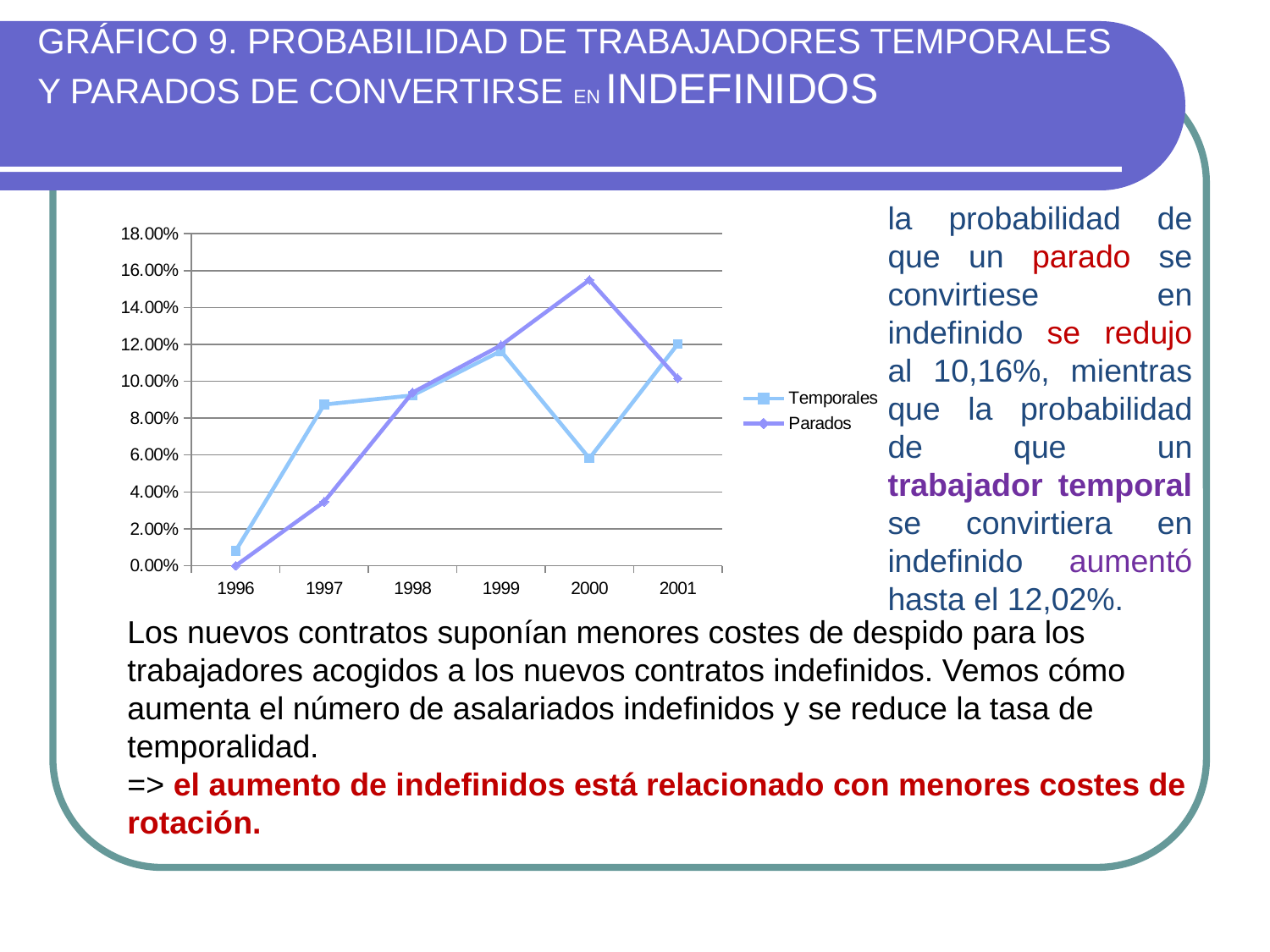

# GRÁFICO 9. PROBABILIDAD DE TRABAJADORES TEMPORALES Y PARADOS DE CONVERTIRSE EN INDEFINIDOS
la probabilidad de que un parado se convirtiese en indefinido se redujo al 10,16%, mientras que la probabilidad de que un trabajador temporal se convirtiera en indefinido aumentó hasta el 12,02%.

### Chart

| Category |  |  |
|---|---|---|
| 1996 | 0.008100000000000005 | 0.0 |
| 1997 | 0.08738917911587694 | 0.0346402835770753 |
| 1998 | 0.09235933221446872 | 0.09390529939449957 |
| 1999 | 0.11638557975947363 | 0.11951995718962476 |
| 2000 | 0.058152884793602894 | 0.15491959702081956 |
| 2001 | 0.12022080333748823 | 0.10157950607887516 |
Los nuevos contratos suponían menores costes de despido para los trabajadores acogidos a los nuevos contratos indefinidos. Vemos cómo aumenta el número de asalariados indefinidos y se reduce la tasa de temporalidad.
=> el aumento de indefinidos está relacionado con menores costes de rotación.